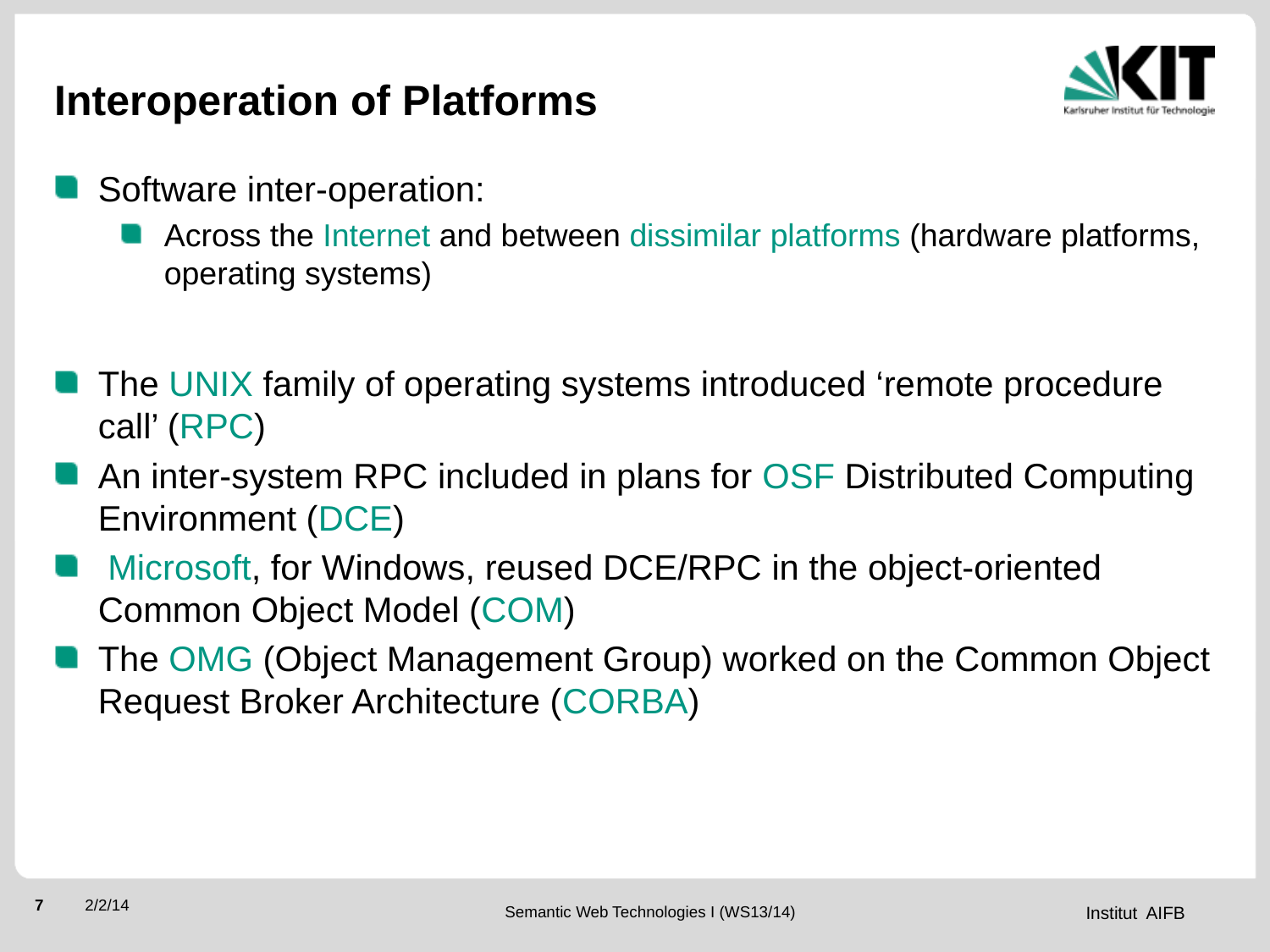

# Interoperation of Platforms
Software inter-operation:
Across the Internet and between dissimilar platforms (hardware platforms, operating systems)

The UNIX family of operating systems introduced ‘remote procedure call’ (RPC)
An inter-system RPC included in plans for OSF Distributed Computing Environment (DCE)
 Microsoft, for Windows, reused DCE/RPC in the object-oriented Common Object Model (COM)
The OMG (Object Management Group) worked on the Common Object Request Broker Architecture (CORBA)